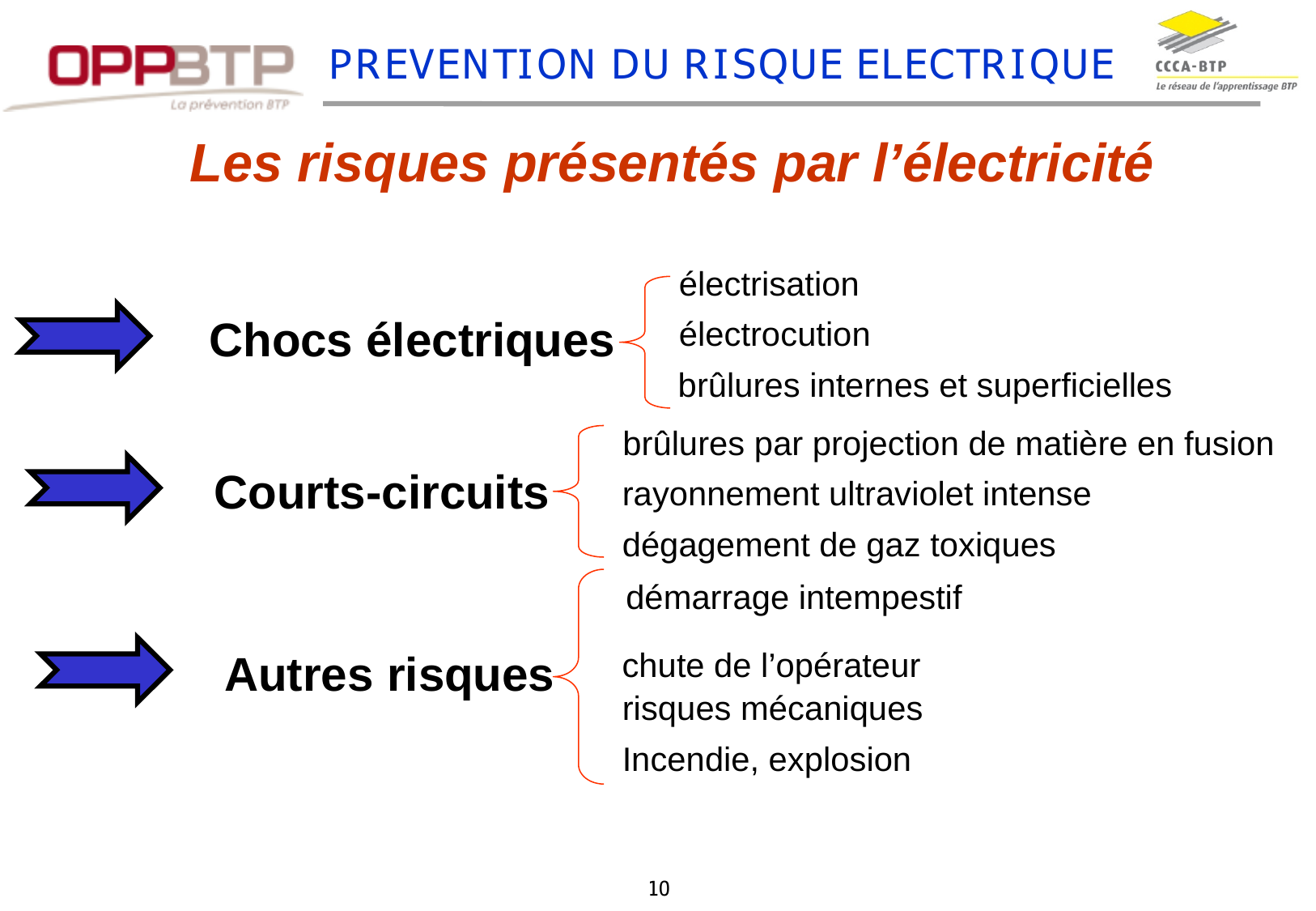

# Les risques présentés par l’électricité
électrisation

Chocs électriques
électrocution
 brûlures internes et superficielles
brûlures par projection de matière en fusion

Courts-circuits
rayonnement ultraviolet intense
dégagement de gaz toxiques

démarrage intempestif

Autres risques
chute de l’opérateur
risques mécaniques
Incendie, explosion